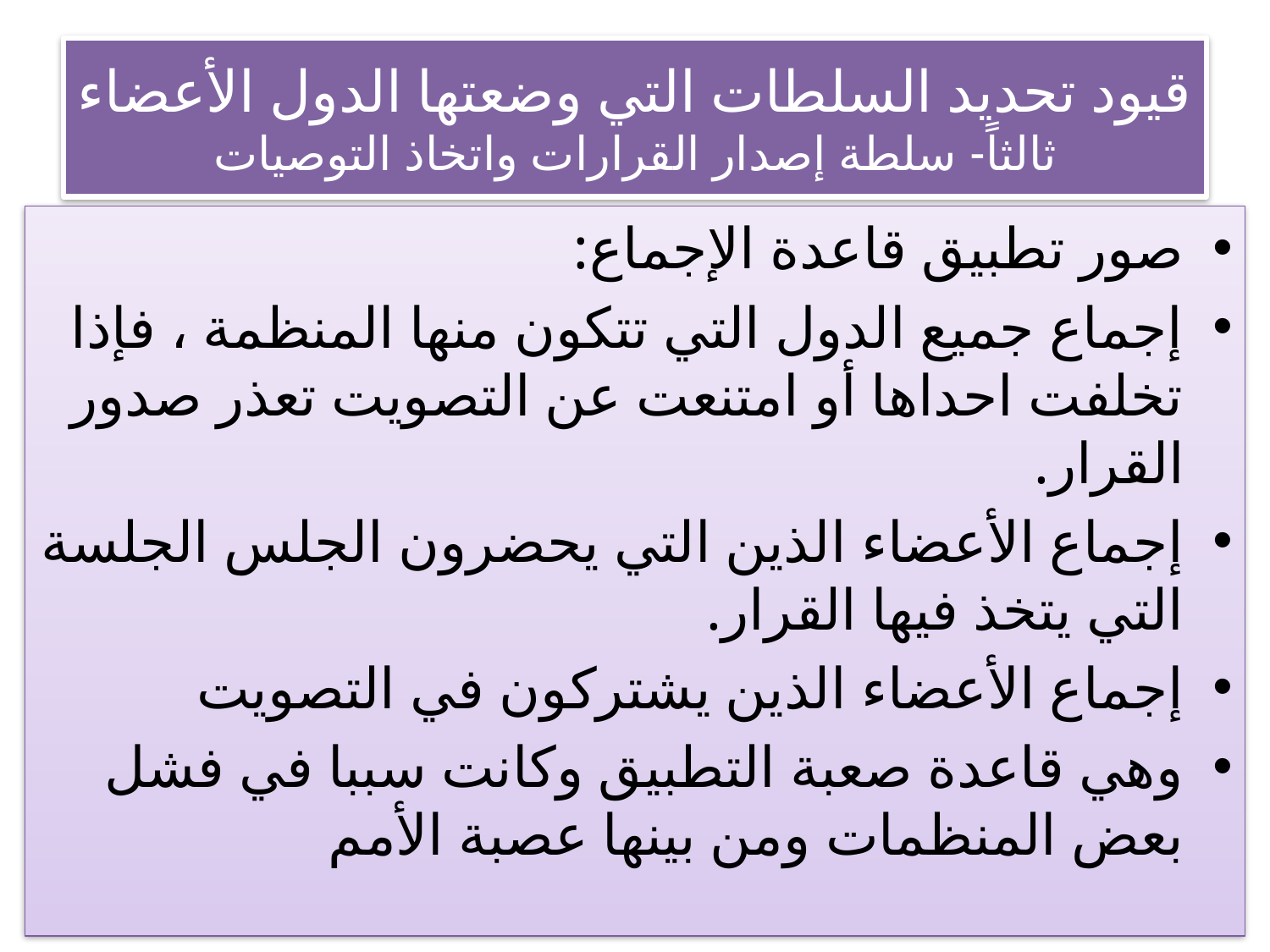

# قيود تحديد السلطات التي وضعتها الدول الأعضاء ثالثاً- سلطة إصدار القرارات واتخاذ التوصيات
صور تطبيق قاعدة الإجماع:
إجماع جميع الدول التي تتكون منها المنظمة ، فإذا تخلفت احداها أو امتنعت عن التصويت تعذر صدور القرار.
إجماع الأعضاء الذين التي يحضرون الجلس الجلسة التي يتخذ فيها القرار.
إجماع الأعضاء الذين يشتركون في التصويت
وهي قاعدة صعبة التطبيق وكانت سببا في فشل بعض المنظمات ومن بينها عصبة الأمم